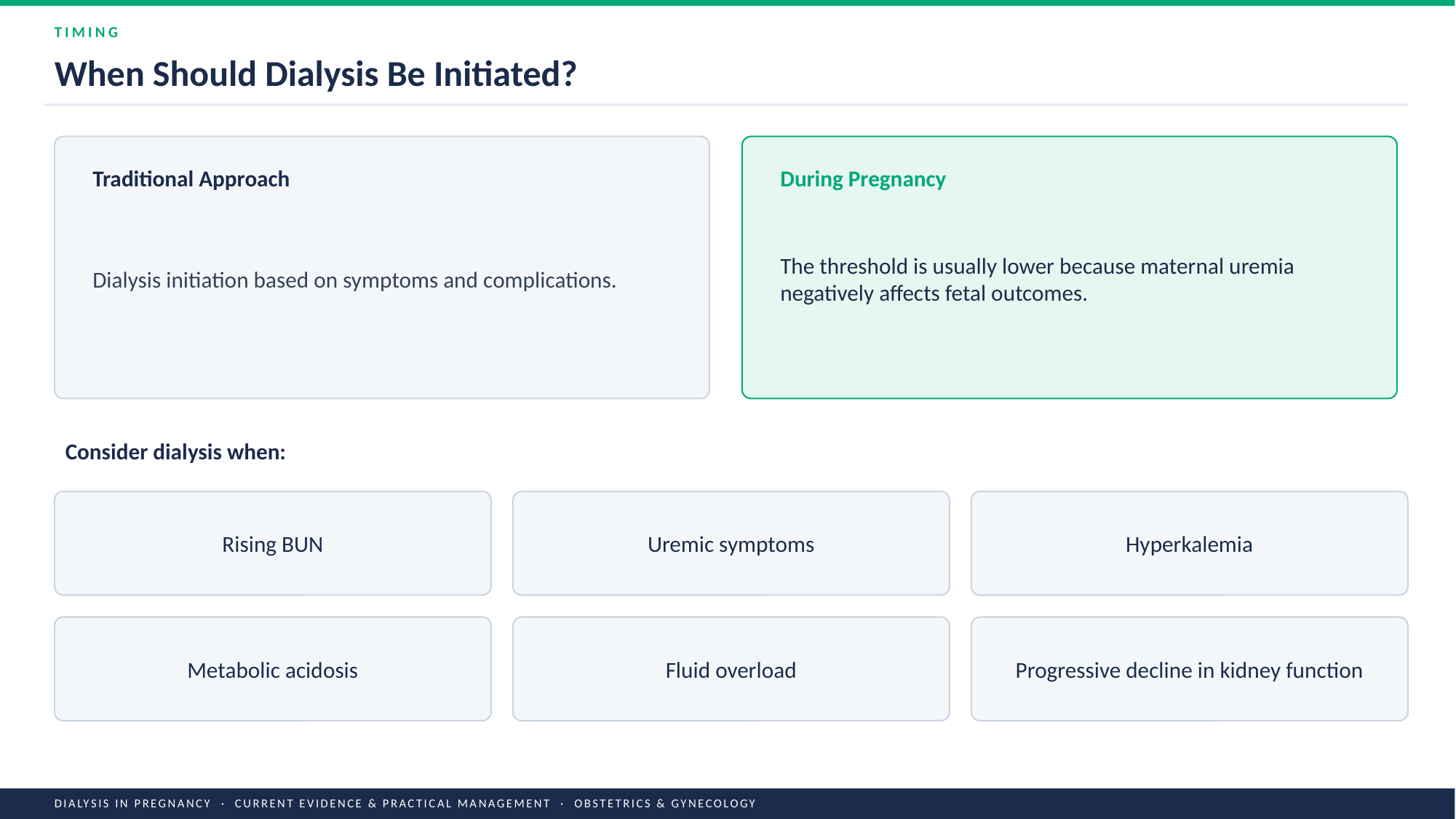

TIMING
When Should Dialysis Be Initiated?

Traditional Approach
During Pregnancy
Dialysis initiation based on symptoms and complications.
The threshold is usually lower because maternal uremia negatively affects fetal outcomes.
Consider dialysis when:

Rising BUN
Uremic symptoms
Hyperkalemia

Metabolic acidosis
Fluid overload
Progressive decline in kidney function

DIALYSIS IN PREGNANCY  ·  CURRENT EVIDENCE & PRACTICAL MANAGEMENT  ·  OBSTETRICS & GYNECOLOGY